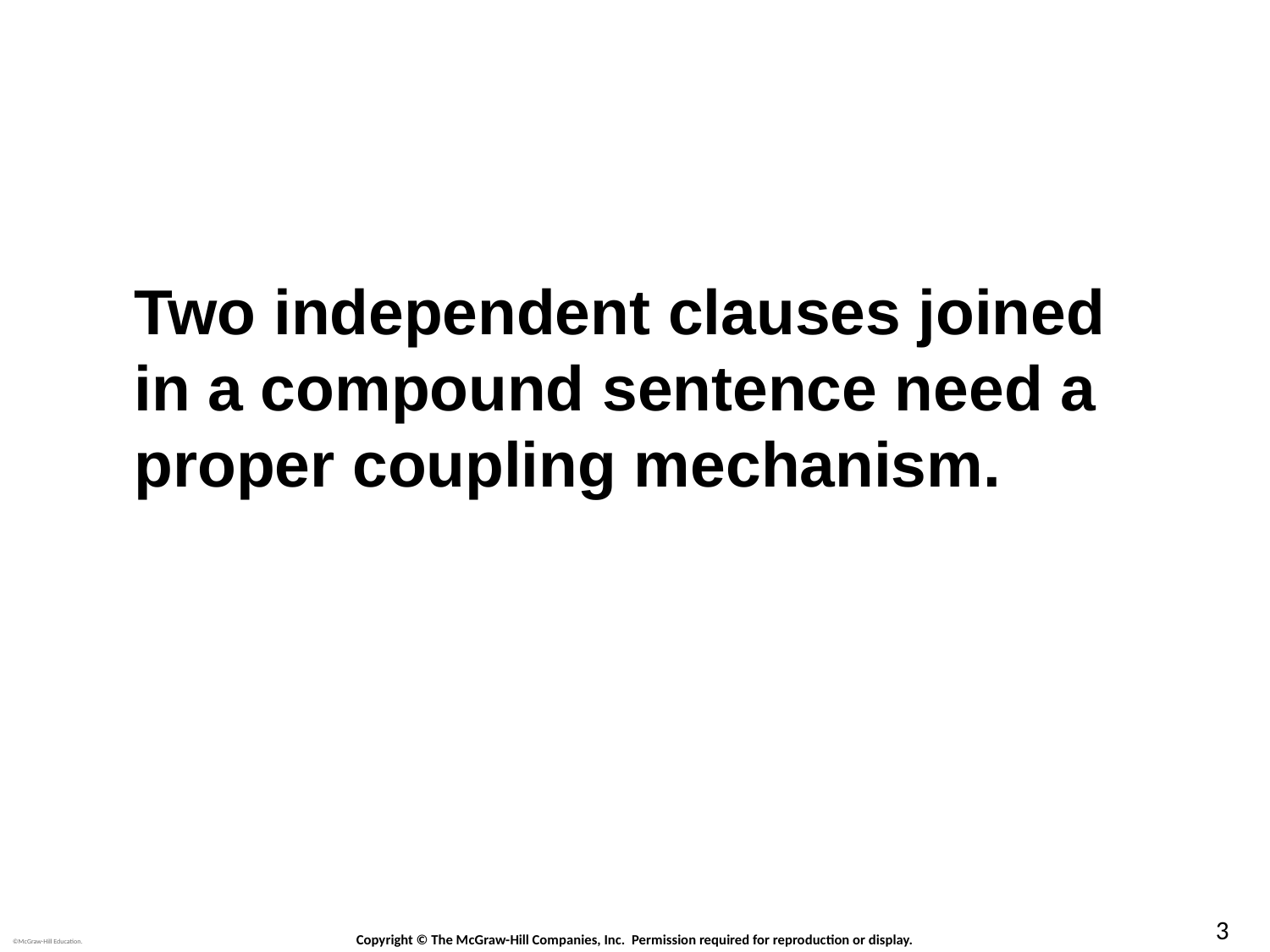

# Two independent clauses joined in a compound sentence need a proper coupling mechanism.